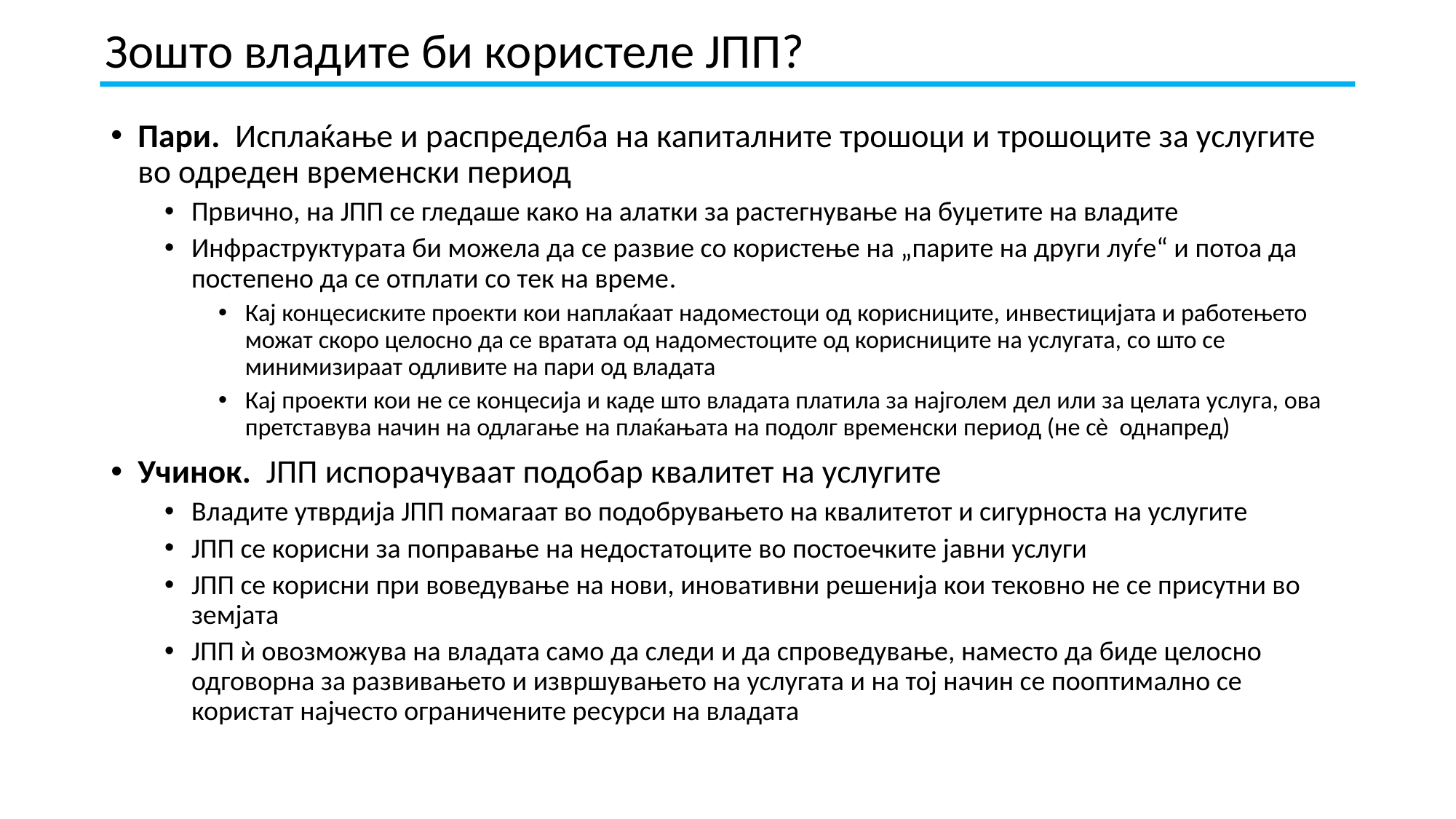

# Зошто владите би користеле ЈПП?
Пари.  Исплаќање и распределба на капиталните трошоци и трошоците за услугите во одреден временски период
Првично, на ЈПП се гледаше како на алатки за растегнување на буџетите на владите
Инфраструктурата би можела да се развие со користење на „парите на други луѓе“ и потоа да постепено да се отплати со тек на време.
Кај концесиските проекти кои наплаќаат надоместоци од корисниците, инвестицијата и работењето можат скоро целосно да се вратата од надоместоците од корисниците на услугата, со што се минимизираат одливите на пари од владата
Кај проекти кои не се концесија и каде што владата платила за најголем дел или за целата услуга, ова претставува начин на одлагање на плаќањата на подолг временски период (не сѐ  однапред)
Учинок.  ЈПП испорачуваат подобар квалитет на услугите
Владите утврдија ЈПП помагаат во подобрувањето на квалитетот и сигурноста на услугите
ЈПП се корисни за поправање на недостатоците во постоечките јавни услуги
ЈПП се корисни при воведување на нови, иновативни решенија кои тековно не се присутни во земјата
ЈПП ѝ овозможува на владата само да следи и да спроведување, наместо да биде целосно одговорна за развивањето и извршувањето на услугата и на тој начин се пооптимално се користат најчесто ограничените ресурси на владата